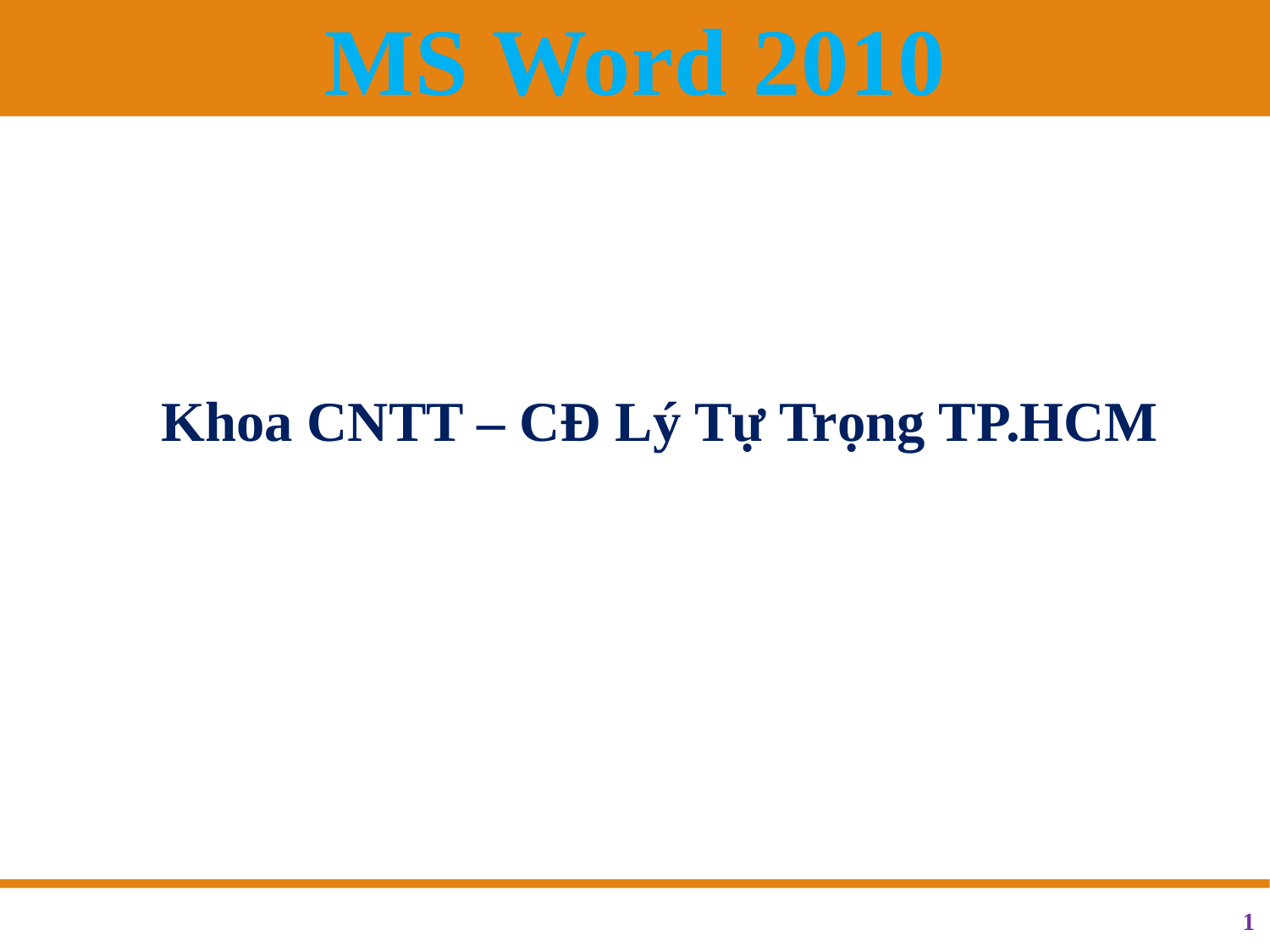

Khoa CNTT – CĐ Lý Tự Trọng TP.HCM
1